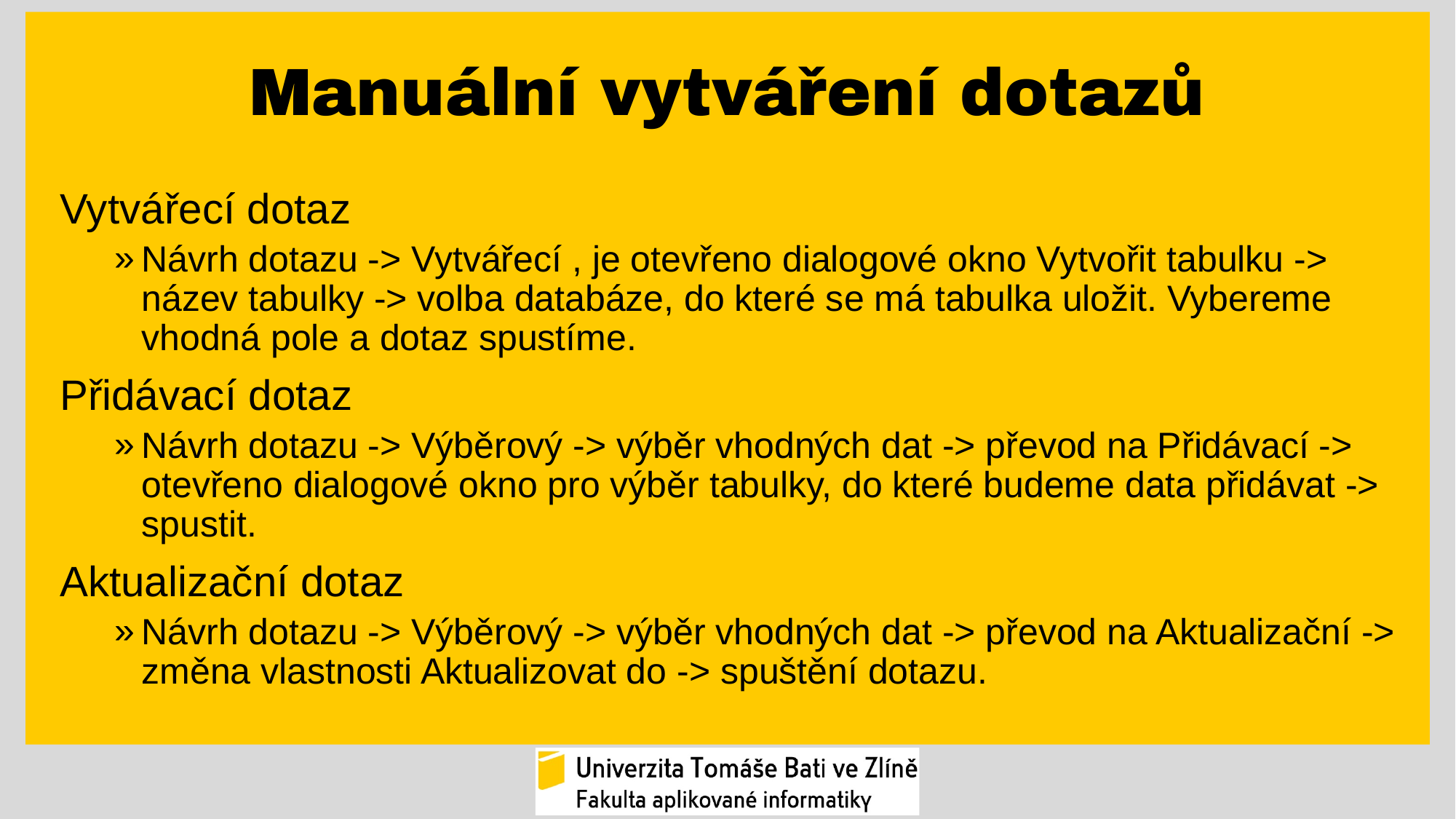

# Manuální vytváření dotazů
Vytvářecí dotaz
Návrh dotazu -> Vytvářecí , je otevřeno dialogové okno Vytvořit tabulku -> název tabulky -> volba databáze, do které se má tabulka uložit. Vybereme vhodná pole a dotaz spustíme.
Přidávací dotaz
Návrh dotazu -> Výběrový -> výběr vhodných dat -> převod na Přidávací -> otevřeno dialogové okno pro výběr tabulky, do které budeme data přidávat -> spustit.
Aktualizační dotaz
Návrh dotazu -> Výběrový -> výběr vhodných dat -> převod na Aktualizační -> změna vlastnosti Aktualizovat do -> spuštění dotazu.